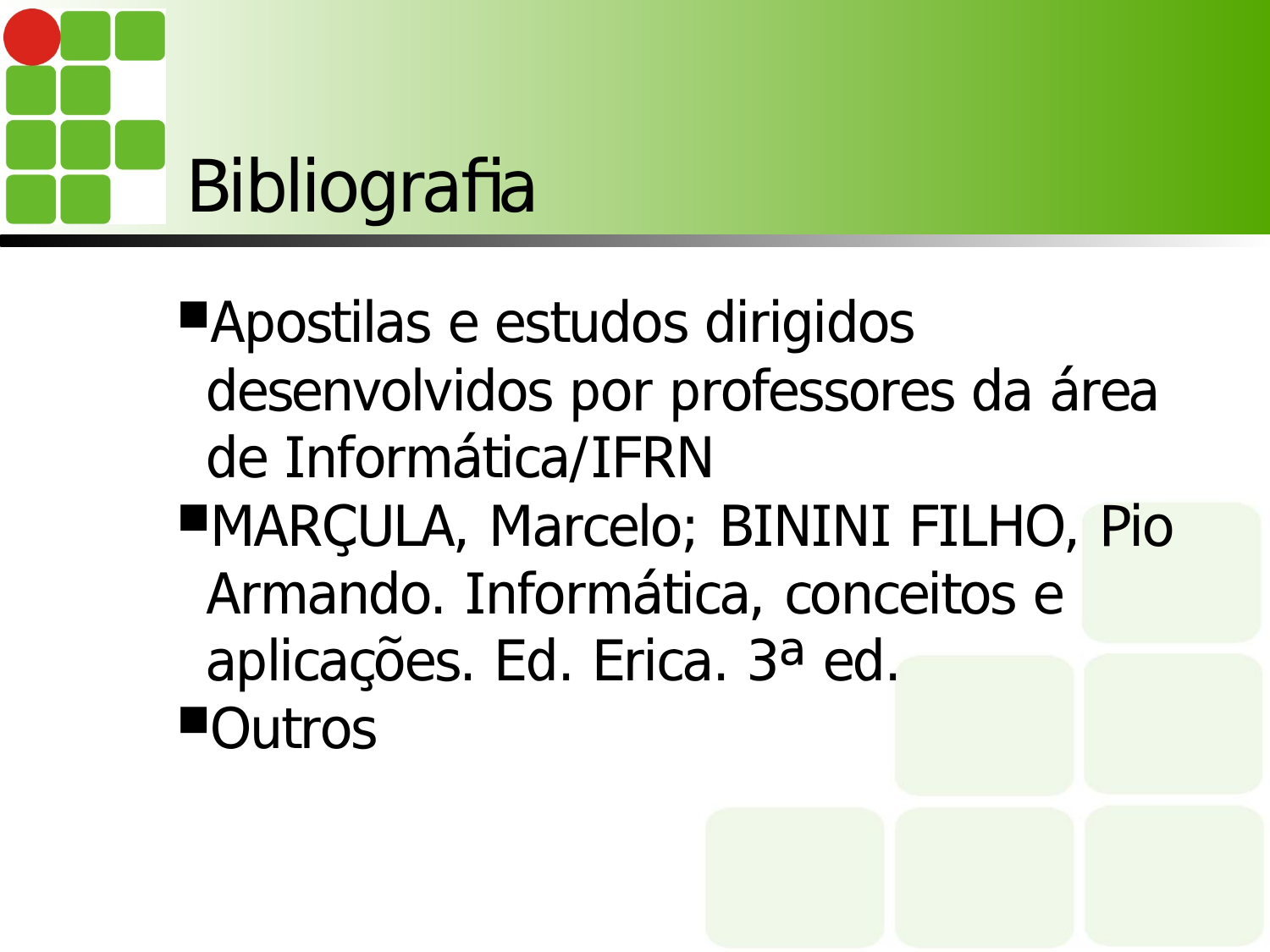

14
Bibliografia
Apostilas e estudos dirigidos desenvolvidos por professores da área de Informática/IFRN
MARÇULA, Marcelo; BININI FILHO, Pio Armando. Informática, conceitos e aplicações. Ed. Erica. 3ª ed.
Outros